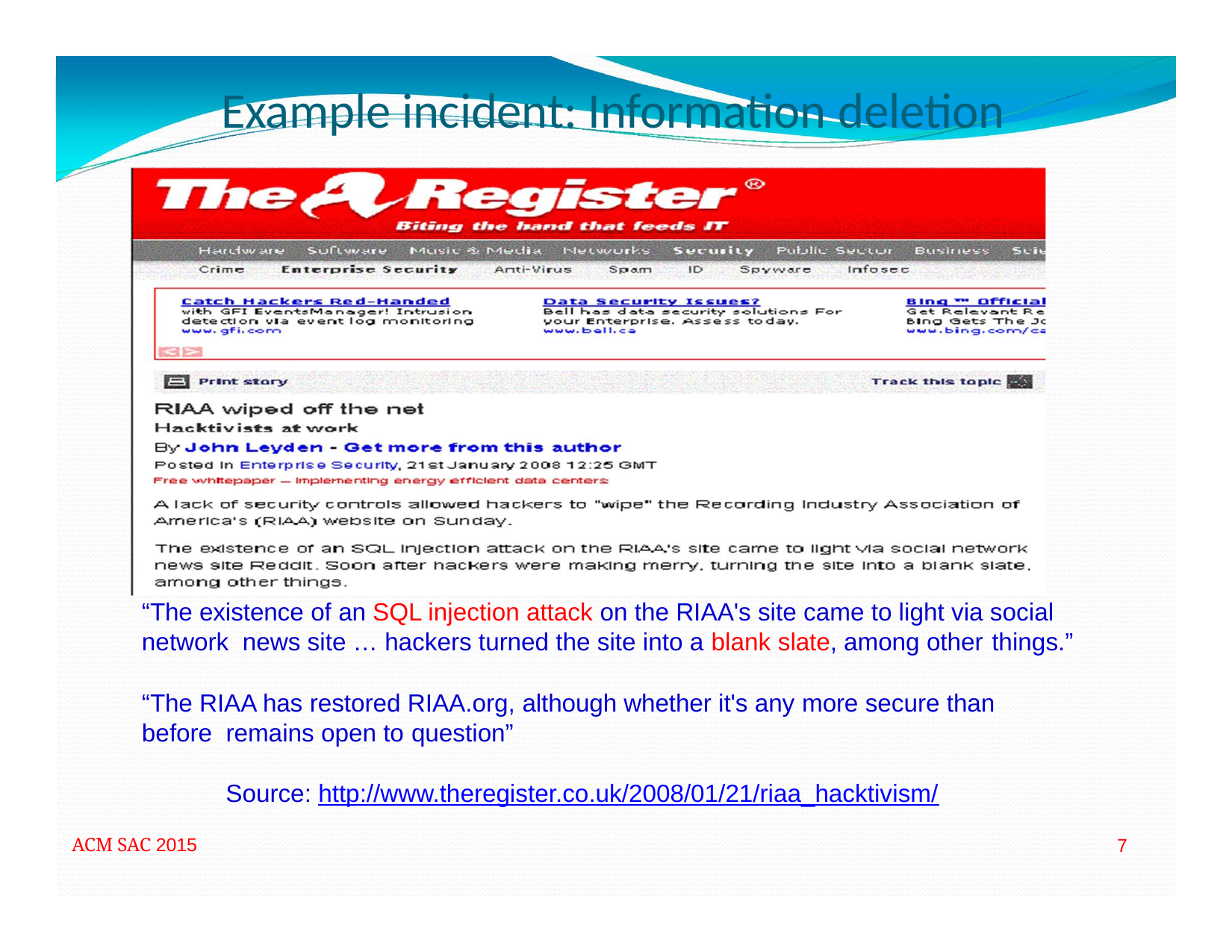

# Example incident: Information deletion

“The existence of an SQL injection attack on the RIAA's site came to light via social network  news site … hackers turned the site into a blank slate, among other things.”

“The RIAA has restored RIAA.org, although whether it's any more secure than before  remains open to question”

Source: http://www.theregister.co.uk/2008/01/21/riaa_hacktivism/
ACM SAC 2015
7